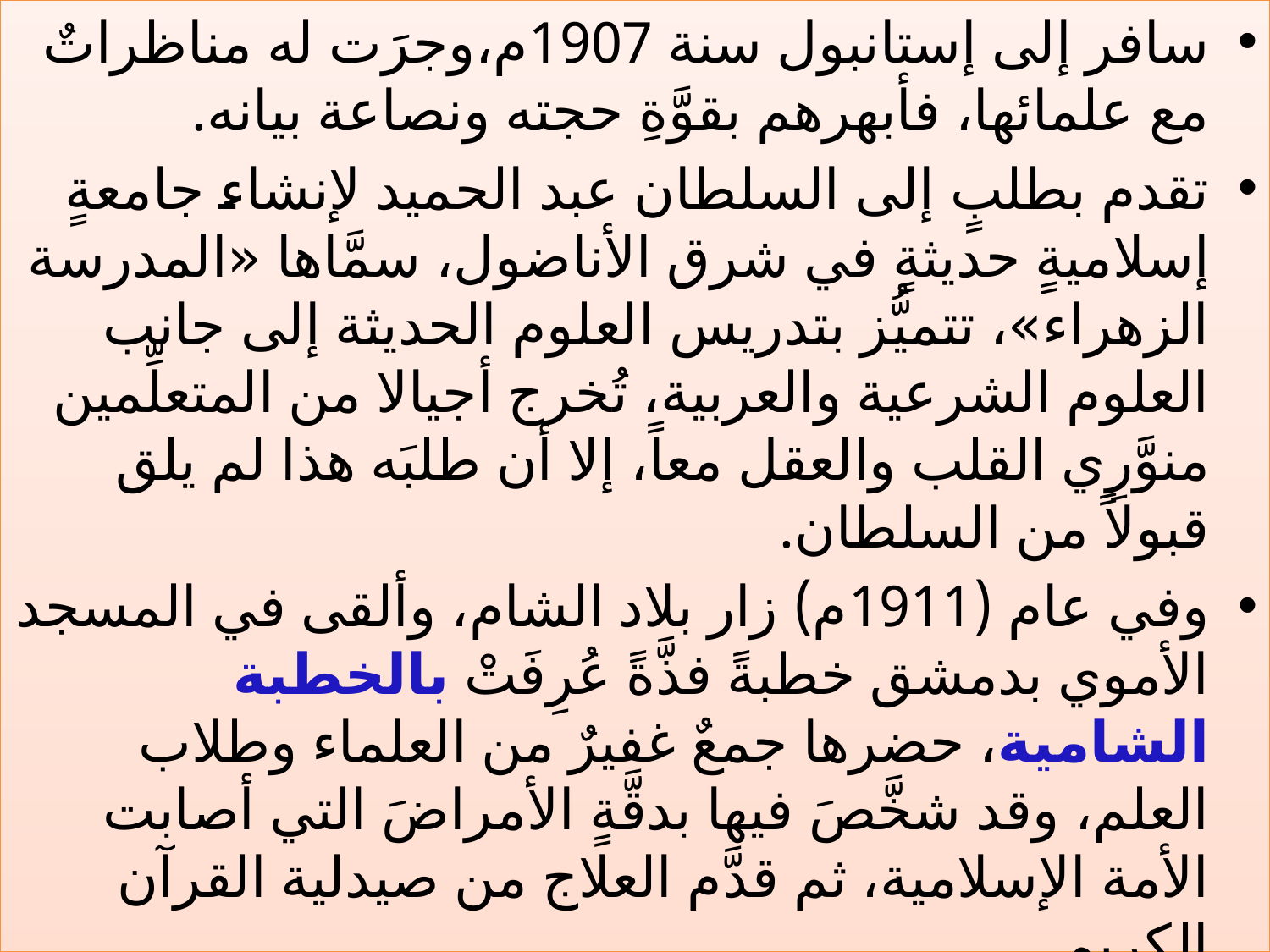

سافر إلى إستانبول سنة 1907م،وجرَت له مناظراتٌ مع علمائها، فأبهرهم بقوَّةِ حجته ونصاعة بيانه.
تقدم بطلبٍ إلى السلطان عبد الحميد لإنشاء جامعةٍ إسلاميةٍ حديثةٍ في شرق الأناضول، سمَّاها «المدرسة الزهراء»، تتميُّز بتدريس العلوم الحديثة إلى جانب العلوم الشرعية والعربية، تُخرج أجيالا من المتعلِّمين منوَّرِي القلب والعقل معاً، إلا أن طلبَه هذا لم يلق قبولاً من السلطان.
وفي عام (1911م) زار بلاد الشام، وألقى في المسجد الأموي بدمشق خطبةً فذَّةً عُرِفَتْ بالخطبة الشامية، حضرها جمعٌ غفيرٌ من العلماء وطلاب العلم، وقد شخَّصَ فيها بدقَّةٍ الأمراضَ التي أصابت الأمة الإسلامية، ثم قدَّم العلاج من صيدلية القرآن الكريم.